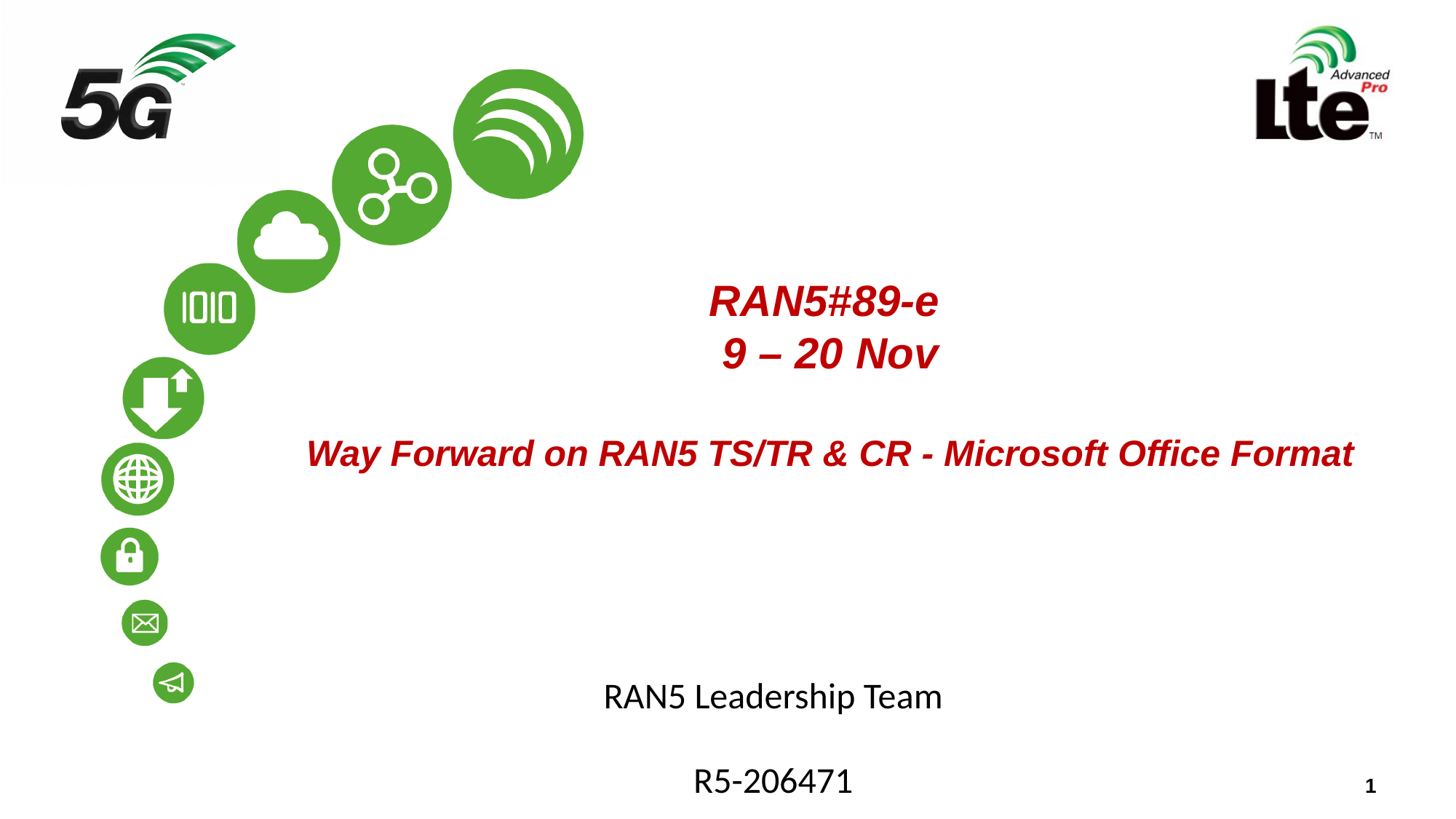

# RAN5#89-e 9 – 20 Nov Way Forward on RAN5 TS/TR & CR - Microsoft Office Format

RAN5 Leadership Team

R5-206471